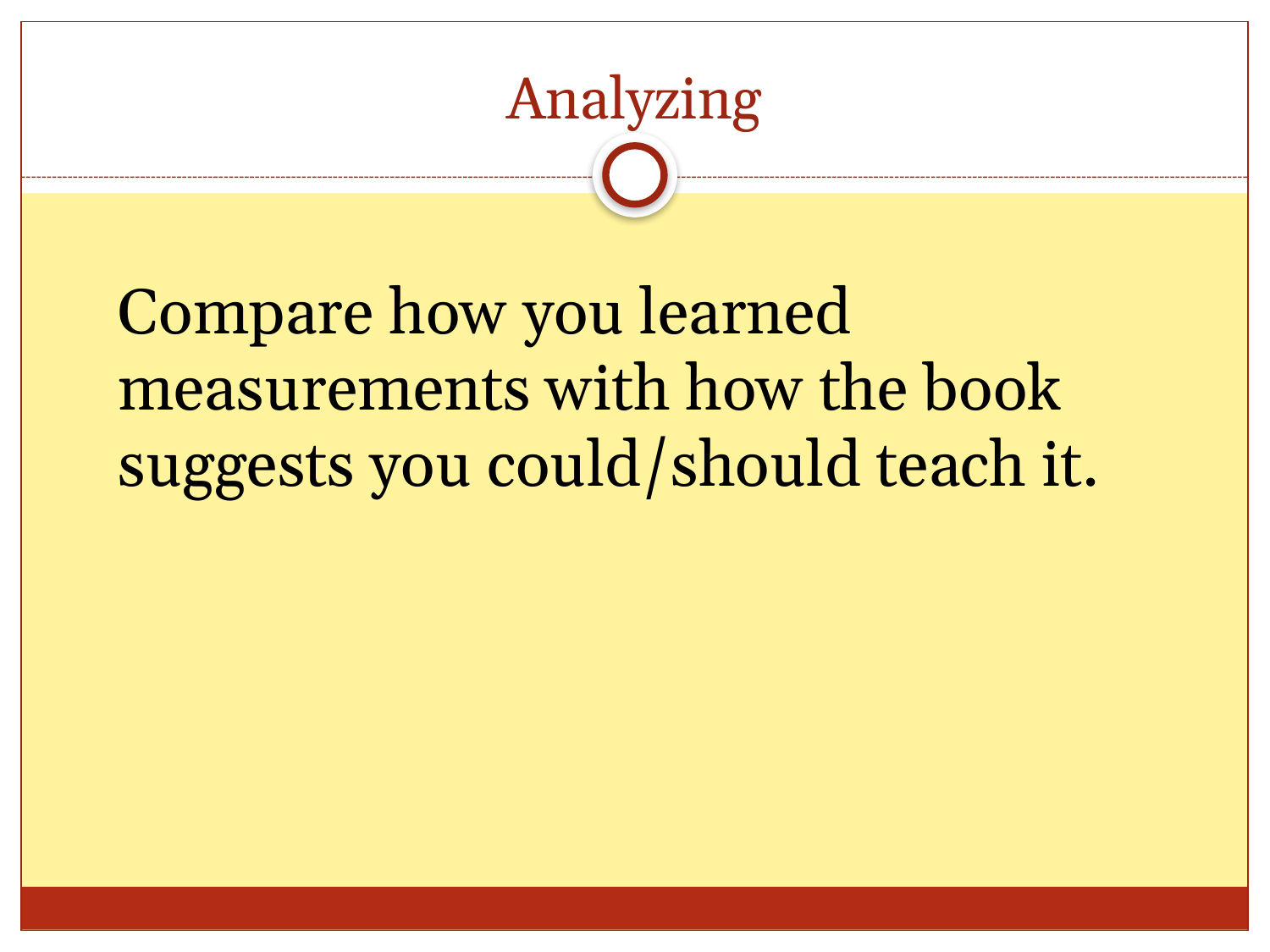

# Analyzing
Compare how you learned measurements with how the book suggests you could/should teach it.